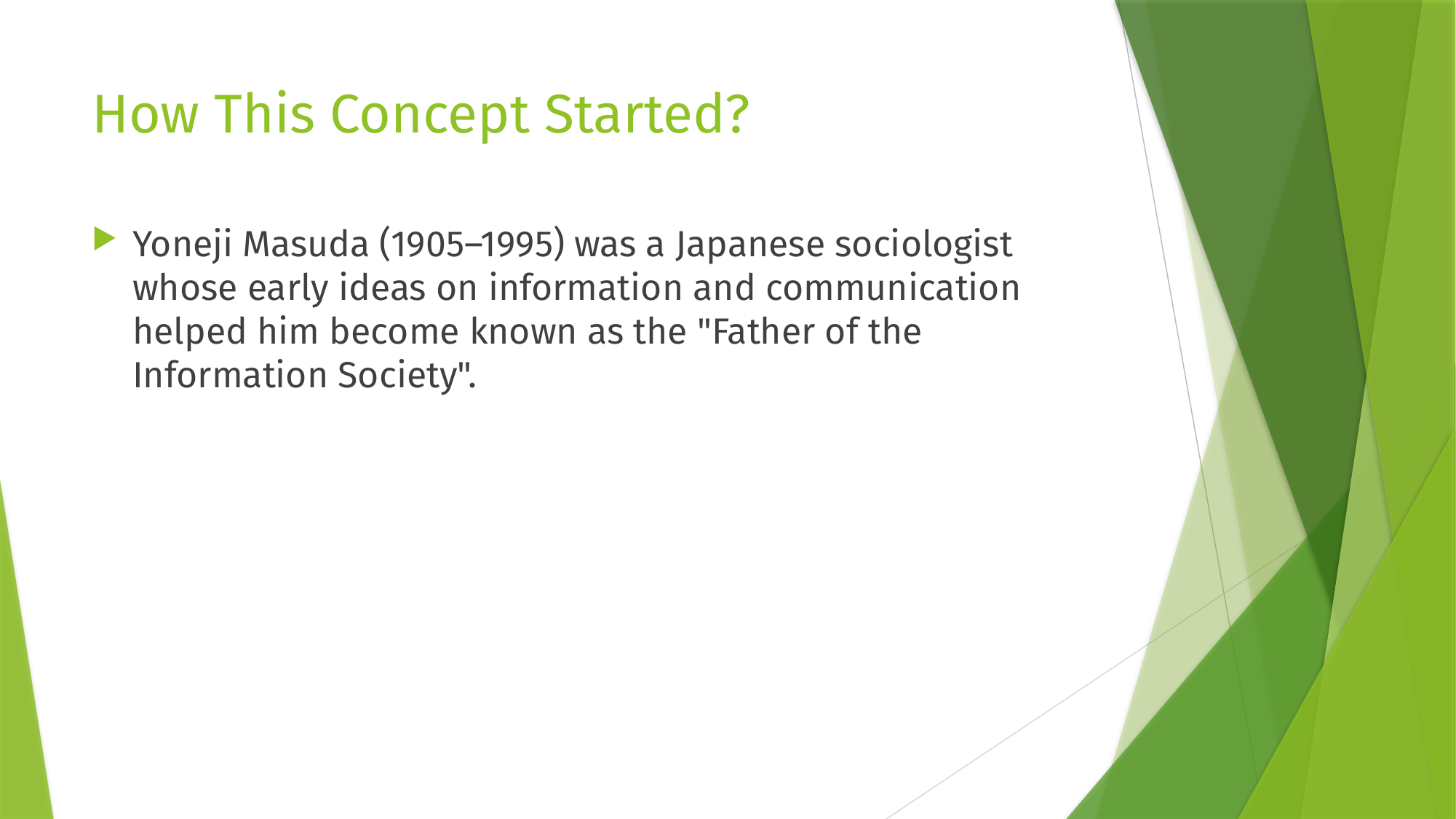

# How This Concept Started?
Yoneji Masuda (1905–1995) was a Japanese sociologist whose early ideas on information and communication helped him become known as the "Father of the Information Society".